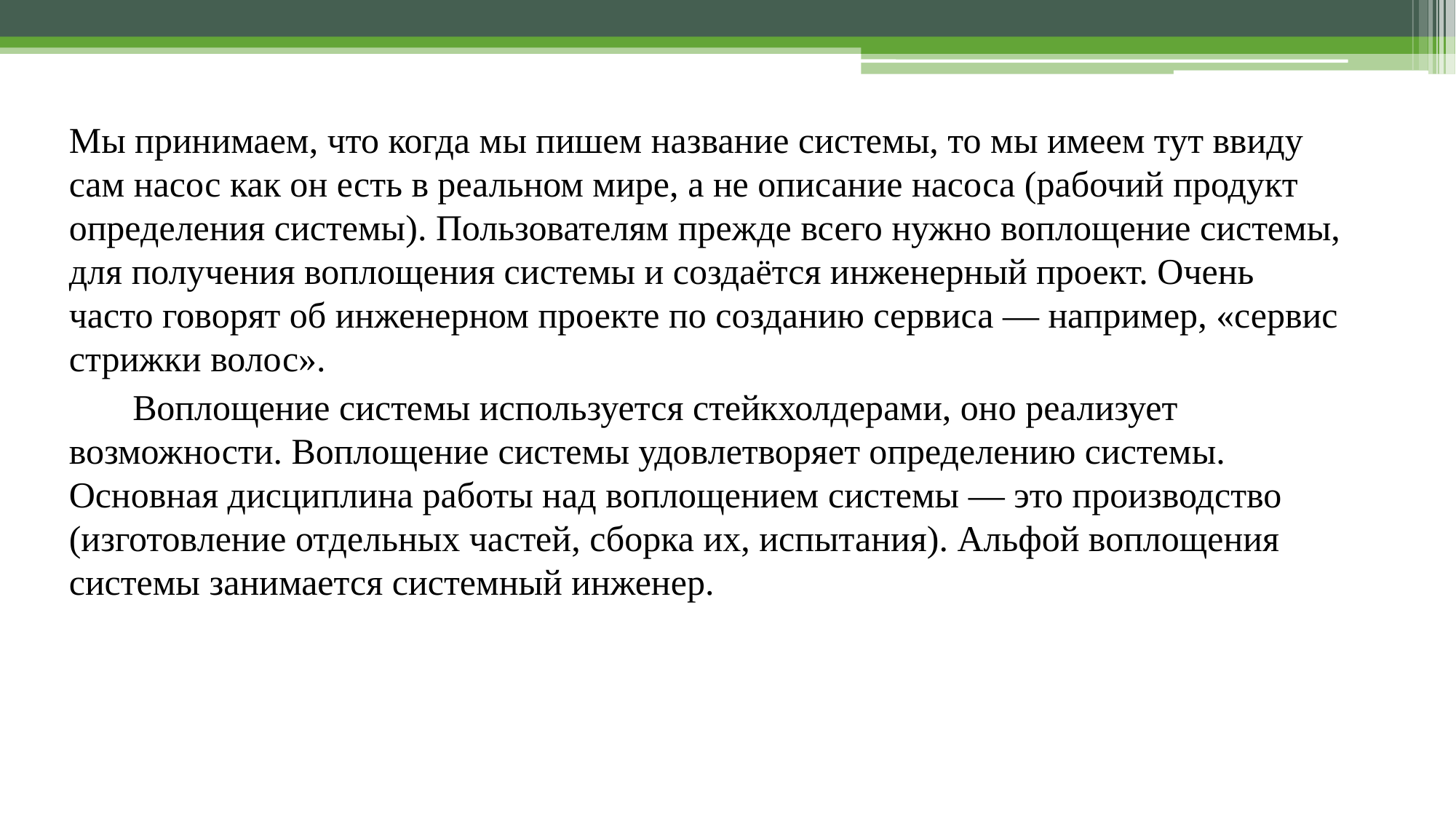

Мы принимаем, что когда мы пишем название системы, то мы имеем тут ввиду сам насос как он есть в реальном мире, а не описание насоса (рабочий продукт определения системы). Пользователям прежде всего нужно воплощение системы, для получения воплощения системы и создаётся инженерный проект. Очень часто говорят об инженерном проекте по созданию сервиса — например, «сервис стрижки волос».
       Воплощение системы используется стейкхолдерами, оно реализует возможности. Воплощение системы удовлетворяет определению системы. Основная дисциплина работы над воплощением системы — это производство (изготовление отдельных частей, сборка их, испытания). Альфой воплощения системы занимается системный инженер.